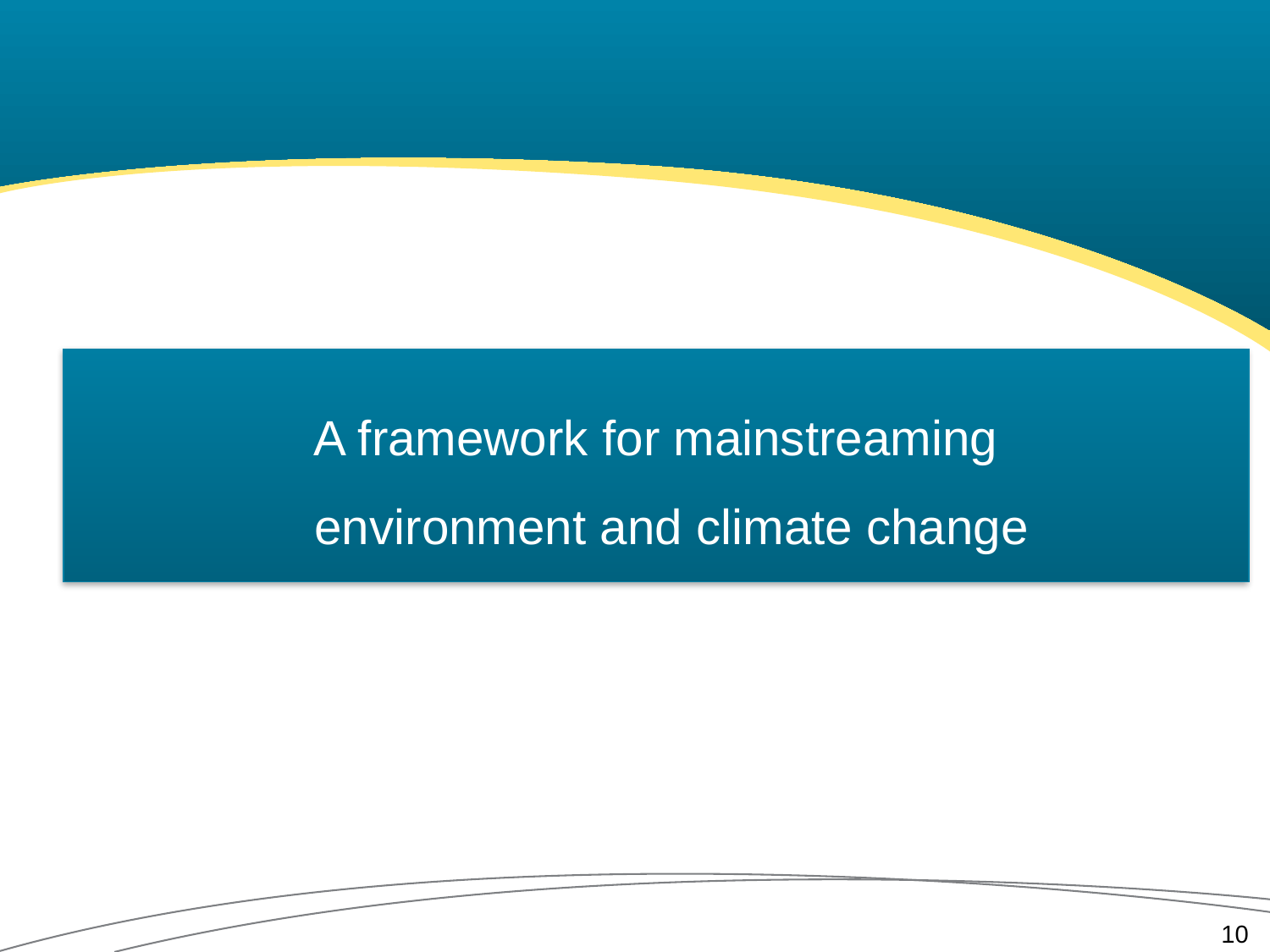

A framework for mainstreaming
environment and climate change
10